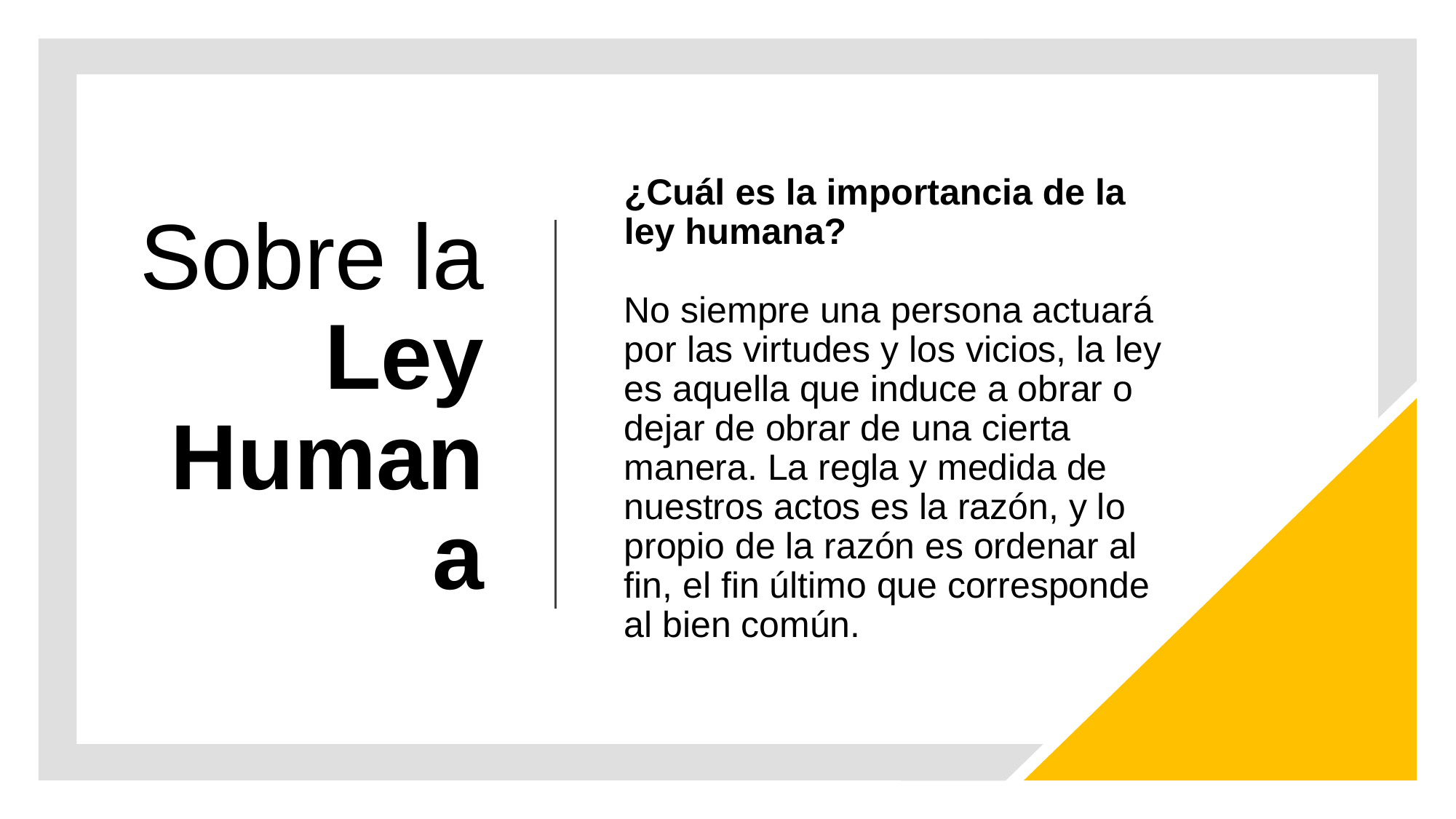

# Sobre la Ley Humana
¿Cuál es la importancia de la ley humana?

No siempre una persona actuará por las virtudes y los vicios, la ley es aquella que induce a obrar o dejar de obrar de una cierta manera. La regla y medida de nuestros actos es la razón, y lo propio de la razón es ordenar al fin, el fin último que corresponde al bien común.